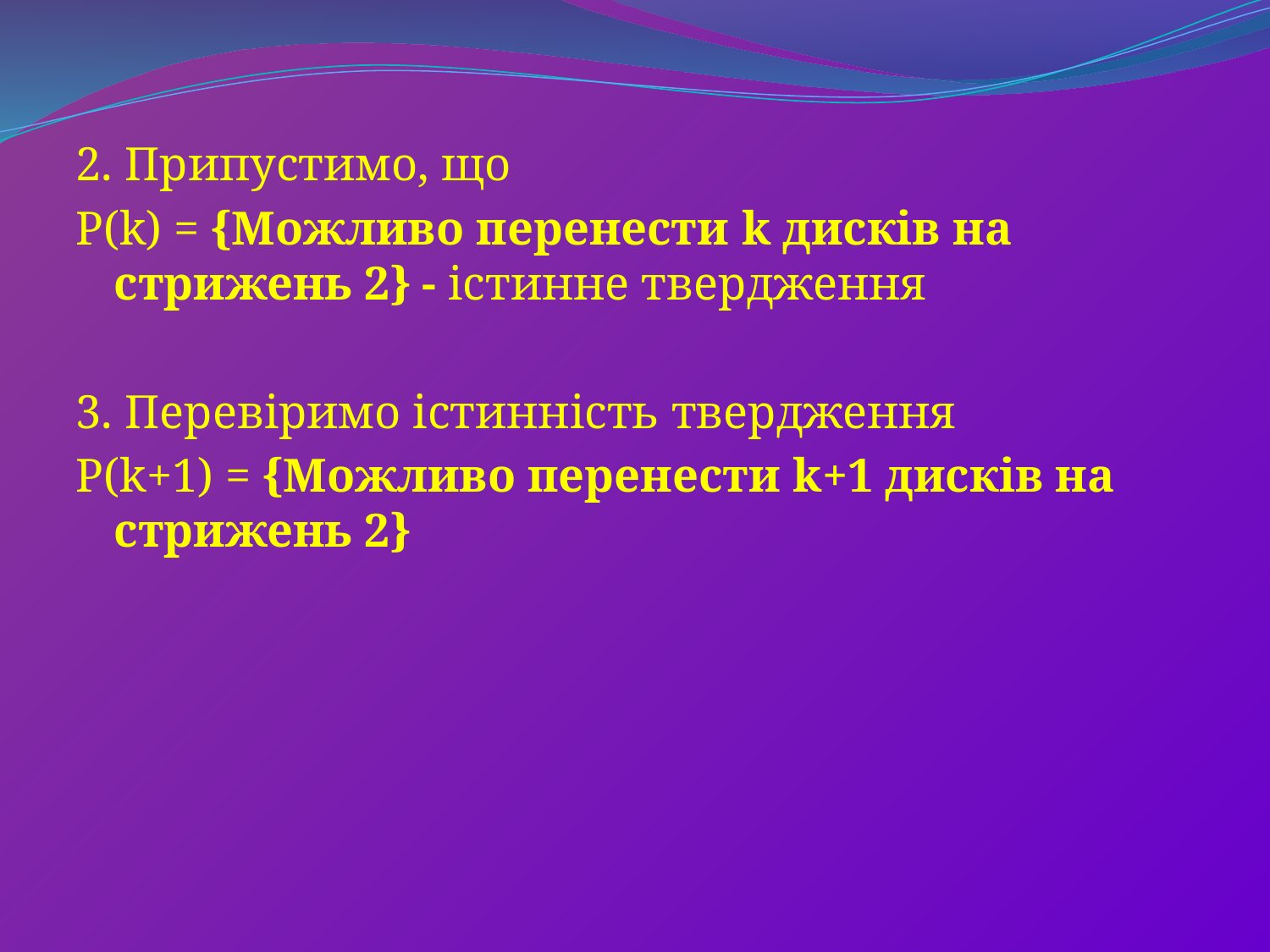

2. Припустимо, що
P(k) = {Можливо перенести k дисків на стрижень 2} - істинне твердження

3. Перевіримо істинність твердження
P(k+1) = {Можливо перенести k+1 дисків на стрижень 2}